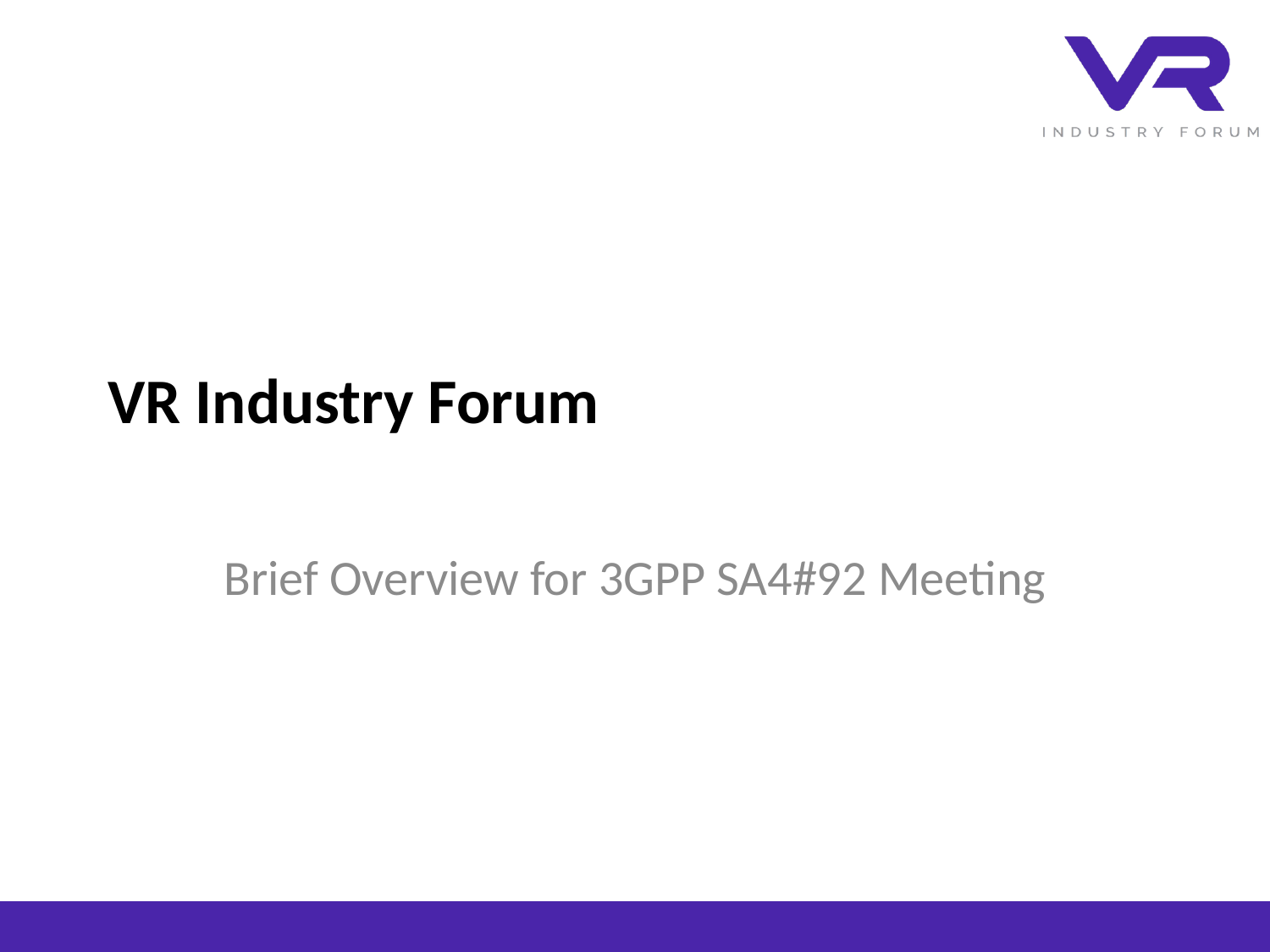

# VR Industry Forum
Brief Overview for 3GPP SA4#92 Meeting